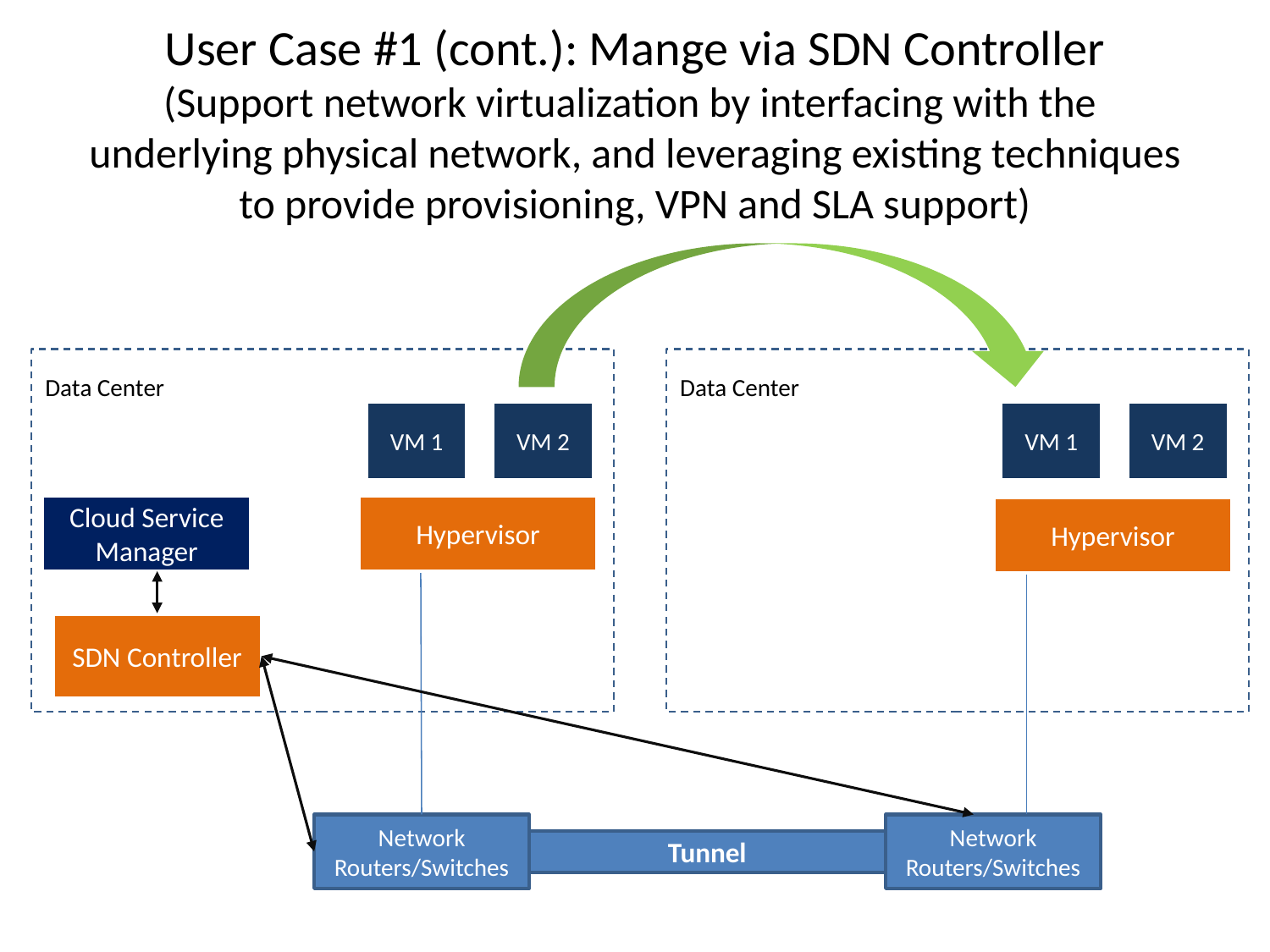

# User Case #1 (cont.): Mange via SDN Controller (Support network virtualization by interfacing with the  underlying physical network, and leveraging existing techniques to provide provisioning, VPN and SLA support)

Data Center
Data Center
VM 1
VM 2
VM 1
VM 2
Hypervisor
Cloud Service Manager
Hypervisor
SDN Controller
Network
Routers/Switches
Network
Routers/Switches
Tunnel